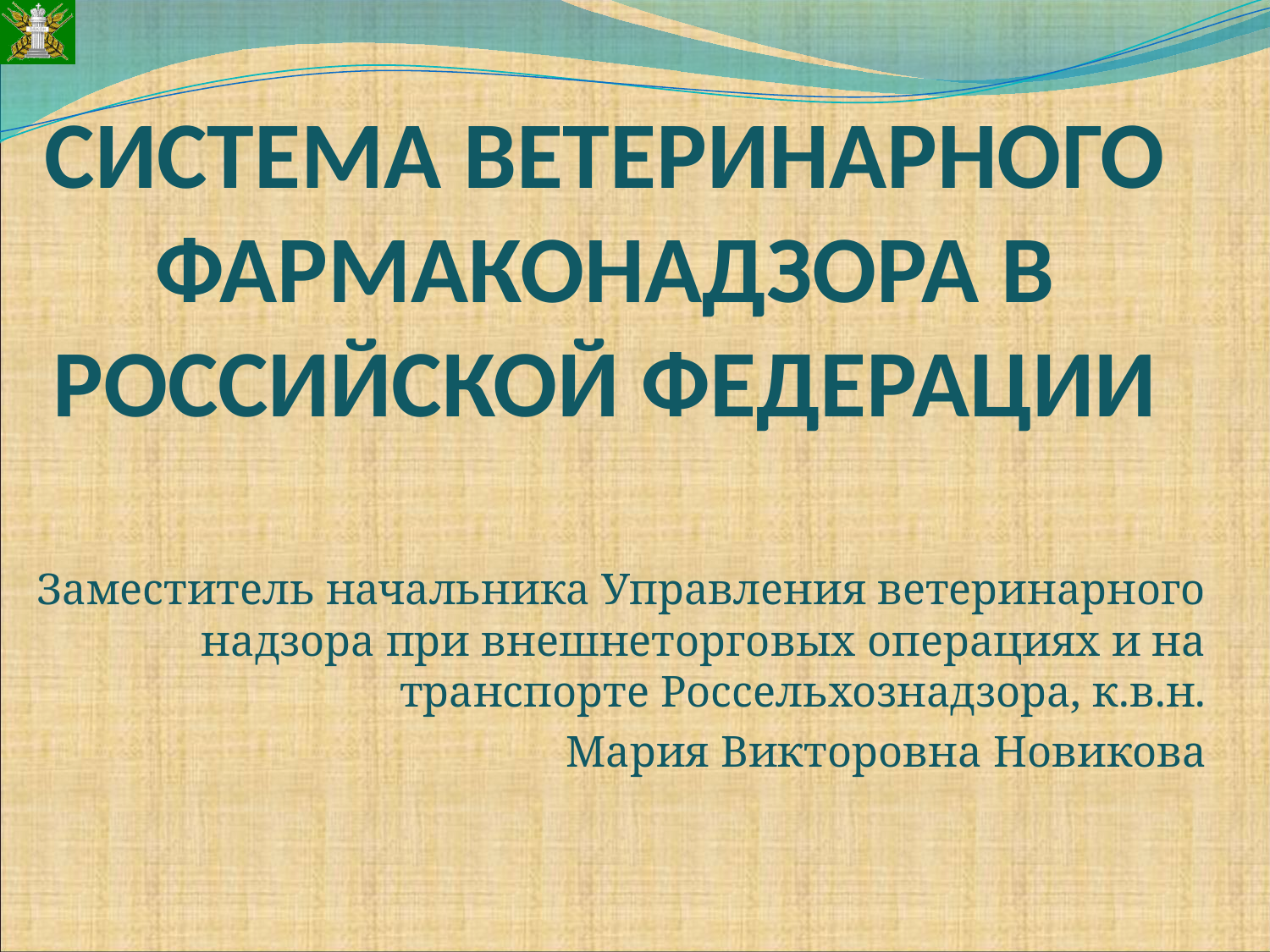

# СИСТЕМА ВЕТЕРИНАРНОГО ФАРМАКОНАДЗОРА В РОССИЙСКОЙ ФЕДЕРАЦИИ
Заместитель начальника Управления ветеринарного надзора при внешнеторговых операциях и на транспорте Россельхознадзора, к.в.н.
Мария Викторовна Новикова